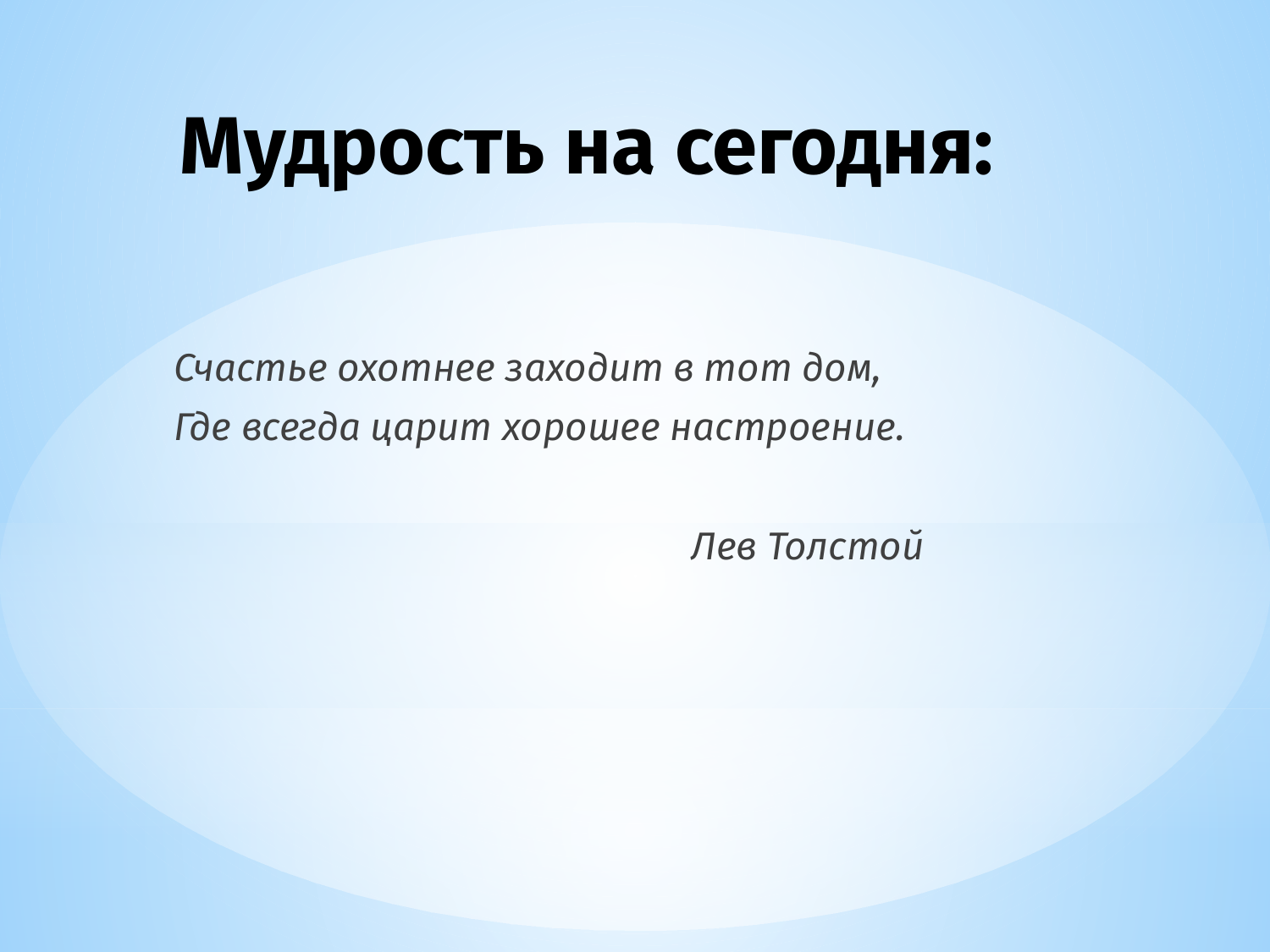

# Мудрость на сегодня:
Счастье охотнее заходит в тот дом,
Где всегда царит хорошее настроение.

                                                    Лев Толстой